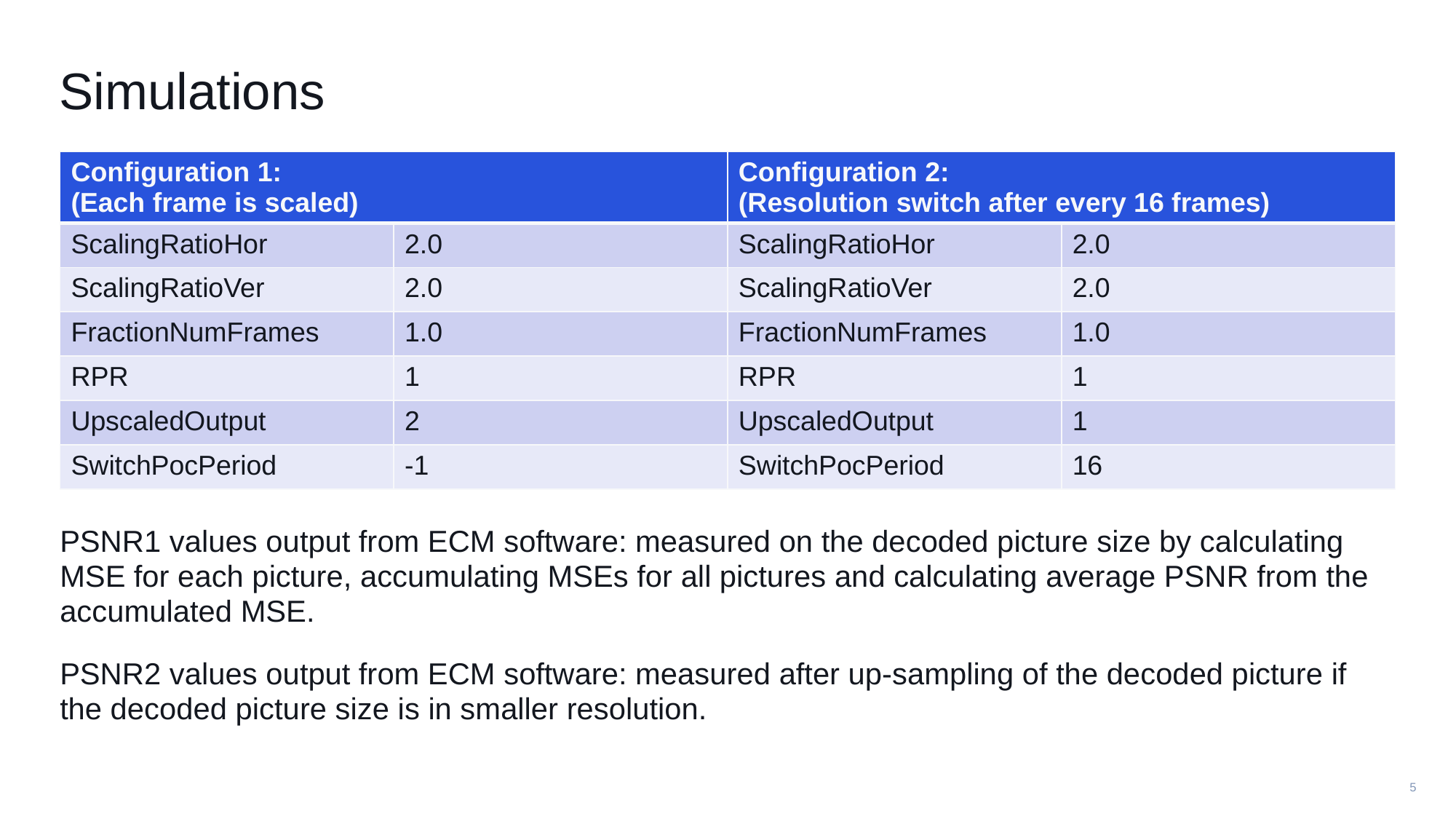

# Simulations
| Configuration 1: (Each frame is scaled) |  | Configuration 2: (Resolution switch after every 16 frames) |  |
| --- | --- | --- | --- |
| ScalingRatioHor | 2.0 | ScalingRatioHor | 2.0 |
| ScalingRatioVer | 2.0 | ScalingRatioVer | 2.0 |
| FractionNumFrames | 1.0 | FractionNumFrames | 1.0 |
| RPR | 1 | RPR | 1 |
| UpscaledOutput | 2 | UpscaledOutput | 1 |
| SwitchPocPeriod | -1 | SwitchPocPeriod | 16 |
PSNR1 values output from ECM software: measured on the decoded picture size by calculating MSE for each picture, accumulating MSEs for all pictures and calculating average PSNR from the accumulated MSE.
PSNR2 values output from ECM software: measured after up-sampling of the decoded picture if the decoded picture size is in smaller resolution.